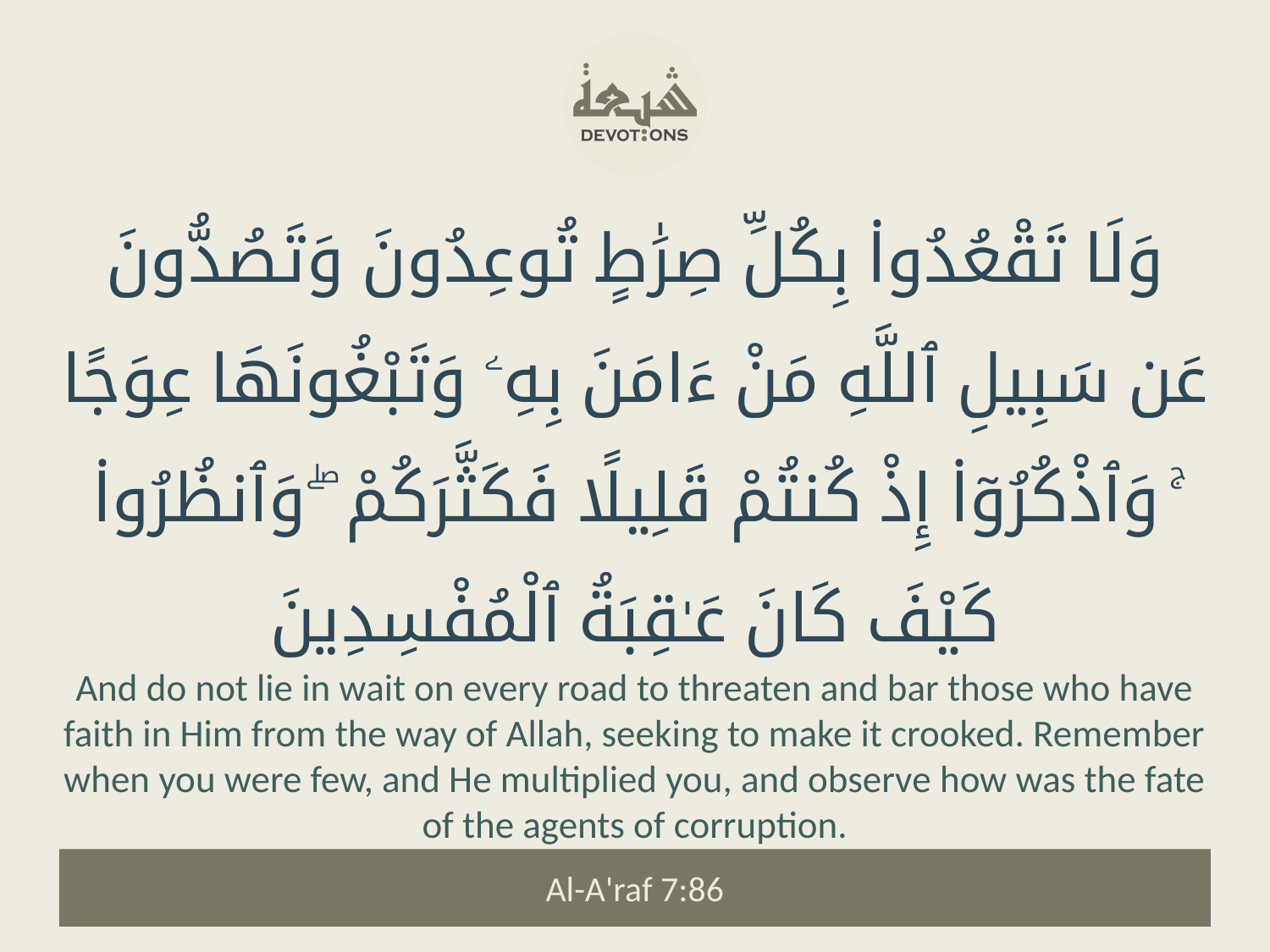

وَلَا تَقْعُدُوا۟ بِكُلِّ صِرَٰطٍ تُوعِدُونَ وَتَصُدُّونَ عَن سَبِيلِ ٱللَّهِ مَنْ ءَامَنَ بِهِۦ وَتَبْغُونَهَا عِوَجًا ۚ وَٱذْكُرُوٓا۟ إِذْ كُنتُمْ قَلِيلًا فَكَثَّرَكُمْ ۖ وَٱنظُرُوا۟ كَيْفَ كَانَ عَـٰقِبَةُ ٱلْمُفْسِدِينَ
And do not lie in wait on every road to threaten and bar those who have faith in Him from the way of Allah, seeking to make it crooked. Remember when you were few, and He multiplied you, and observe how was the fate of the agents of corruption.
Al-A'raf 7:86